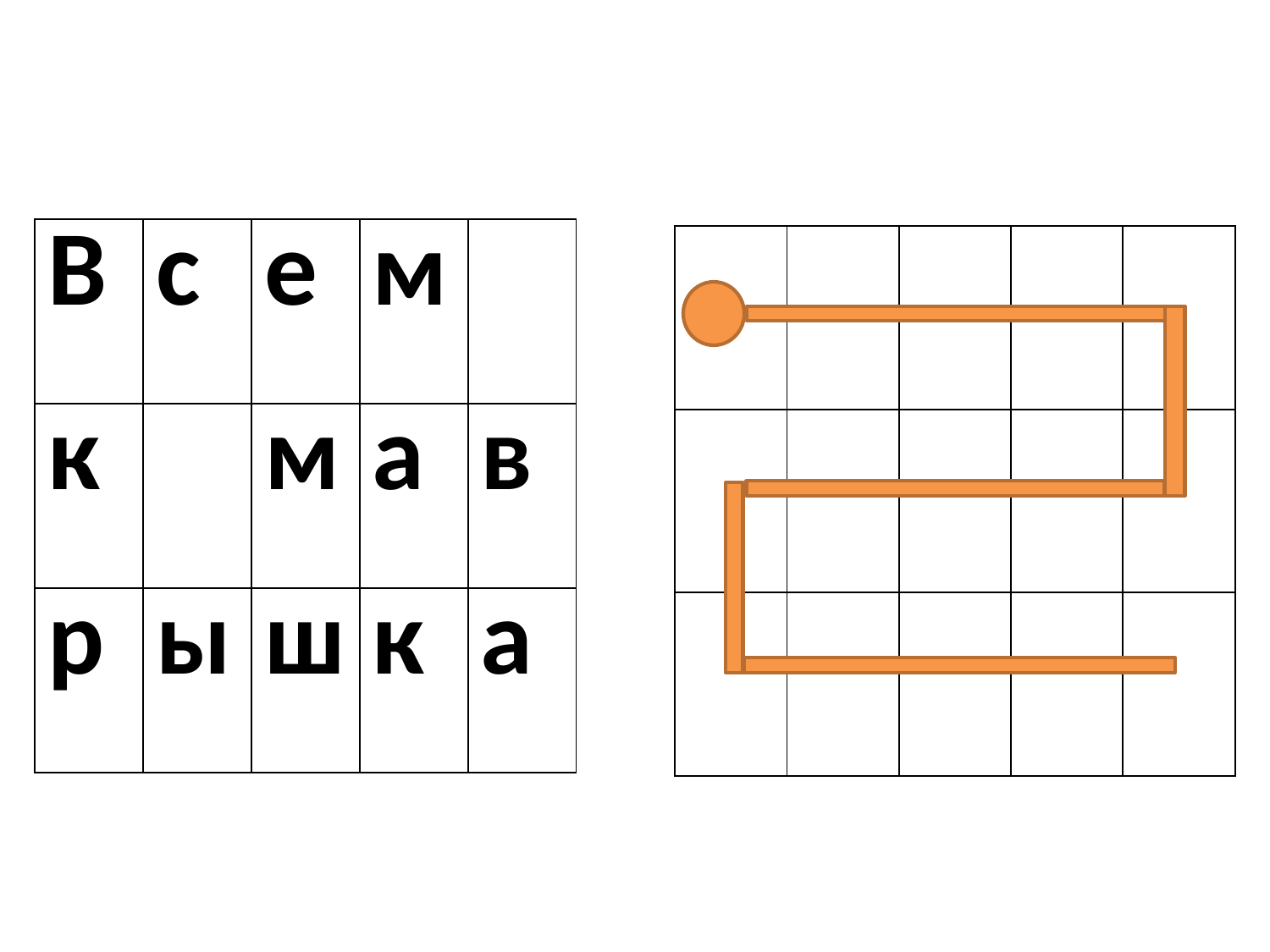

| В | с | е | м |  |
| --- | --- | --- | --- | --- |
| к |  | м | а | в |
| р | ы | ш | к | а |
|  |  |  |  |  |
| --- | --- | --- | --- | --- |
|  |  |  |  |  |
|  |  |  |  |  |